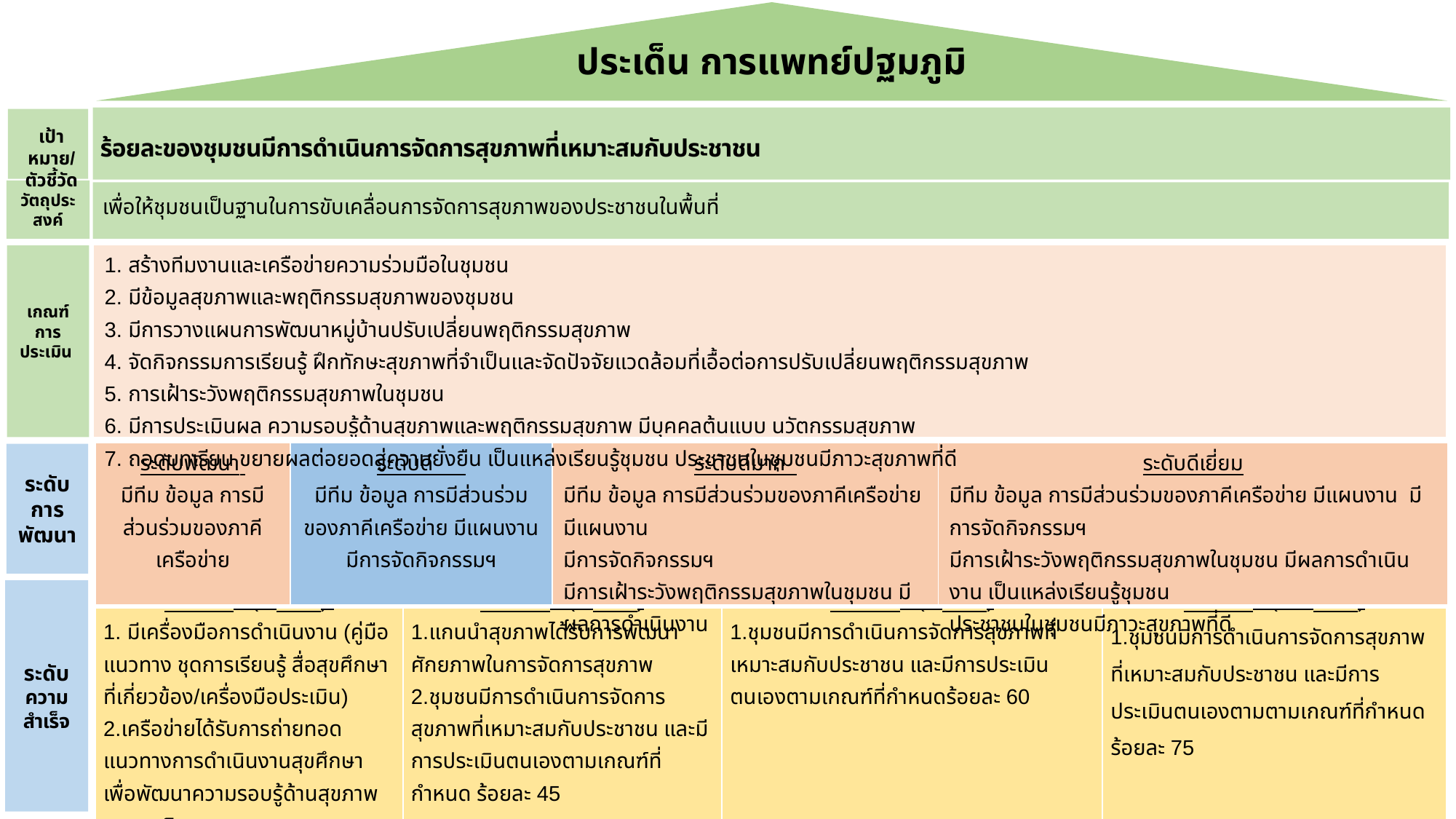

ประเด็น การแพทย์ปฐมภูมิ

เป้าหมาย/ตัวชี้วัด
ร้อยละของชุมชนมีการดำเนินการจัดการสุขภาพที่เหมาะสมกับประชาชน
วัตถุประสงค์

เพื่อให้ชุมชนเป็นฐานในการขับเคลื่อนการจัดการสุขภาพของประชาชนในพื้นที่
| 1. สร้างทีมงานและเครือข่ายความร่วมมือในชุมชน 2. มีข้อมูลสุขภาพและพฤติกรรมสุขภาพของชุมชน 3. มีการวางแผนการพัฒนาหมู่บ้านปรับเปลี่ยนพฤติกรรมสุขภาพ 4. จัดกิจกรรมการเรียนรู้ ฝึกทักษะสุขภาพที่จำเป็นและจัดปัจจัยแวดล้อมที่เอื้อต่อการปรับเปลี่ยนพฤติกรรมสุขภาพ 5. การเฝ้าระวังพฤติกรรมสุขภาพในชุมชน 6. มีการประเมินผล ความรอบรู้ด้านสุขภาพและพฤติกรรมสุขภาพ มีบุคคลต้นแบบ นวัตกรรมสุขภาพ 7. ถอดบทเรียน ขยายผลต่อยอดสู่ความยั่งยืน เป็นแหล่งเรียนรู้ชุมชน ประชาชนในชุมชนมีภาวะสุขภาพที่ดี |
| --- |
เกณฑ์การประเมิน

| ระดับพัฒนา มีทีม ข้อมูล การมีส่วนร่วมของภาคีเครือข่าย | ระดับดี มีทีม ข้อมูล การมีส่วนร่วมของภาคีเครือข่าย มีแผนงาน มีการจัดกิจกรรมฯ | ระดับดีมาก มีทีม ข้อมูล การมีส่วนร่วมของภาคีเครือข่าย มีแผนงาน มีการจัดกิจกรรมฯ มีการเฝ้าระวังพฤติกรรมสุขภาพในชุมชน มีผลการดำเนินงาน | ระดับดีเยี่ยม มีทีม ข้อมูล การมีส่วนร่วมของภาคีเครือข่าย มีแผนงาน มีการจัดกิจกรรมฯ มีการเฝ้าระวังพฤติกรรมสุขภาพในชุมชน มีผลการดำเนินงาน เป็นแหล่งเรียนรู้ชุมชน ประชาชนในชุมชนมีภาวะสุขภาพที่ดี |
| --- | --- | --- | --- |
ระดับการพัฒนา
| ไตรมาส 1 (3 เดือน) 1. มีเครื่องมือการดำเนินงาน (คู่มือ แนวทาง ชุดการเรียนรู้ สื่อสุขศึกษาที่เกี่ยวข้อง/เครื่องมือประเมิน) 2.เครือข่ายได้รับการถ่ายทอด แนวทางการดำเนินงานสุขศึกษาเพื่อพัฒนาความรอบรู้ด้านสุขภาพและพฤติกรรมสุขภาพ 3.มีแผนการขับเคลื่อนการดำเนินงานการจัดการสุขภาพของประชาชนในพื้นที่ | ไตรมาส 2 (6 เดือน) 1.แกนนำสุขภาพได้รับการพัฒนาศักยภาพในการจัดการสุขภาพ 2.ชุมชนมีการดำเนินการจัดการสุขภาพที่เหมาะสมกับประชาชน และมีการประเมินตนเองตามเกณฑ์ที่กำหนด ร้อยละ 45 | ไตรมาส 3 (9 เดือน) 1.ชุมชนมีการดำเนินการจัดการสุขภาพที่เหมาะสมกับประชาชน และมีการประเมินตนเองตามเกณฑ์ที่กำหนดร้อยละ 60 | ไตรมาส 4 (12 เดือน) 1.ชุมชนมีการดำเนินการจัดการสุขภาพที่เหมาะสมกับประชาชน และมีการประเมินตนเองตามตามเกณฑ์ที่กำหนด ร้อยละ 75 |
| --- | --- | --- | --- |
ระดับความสำเร็จ